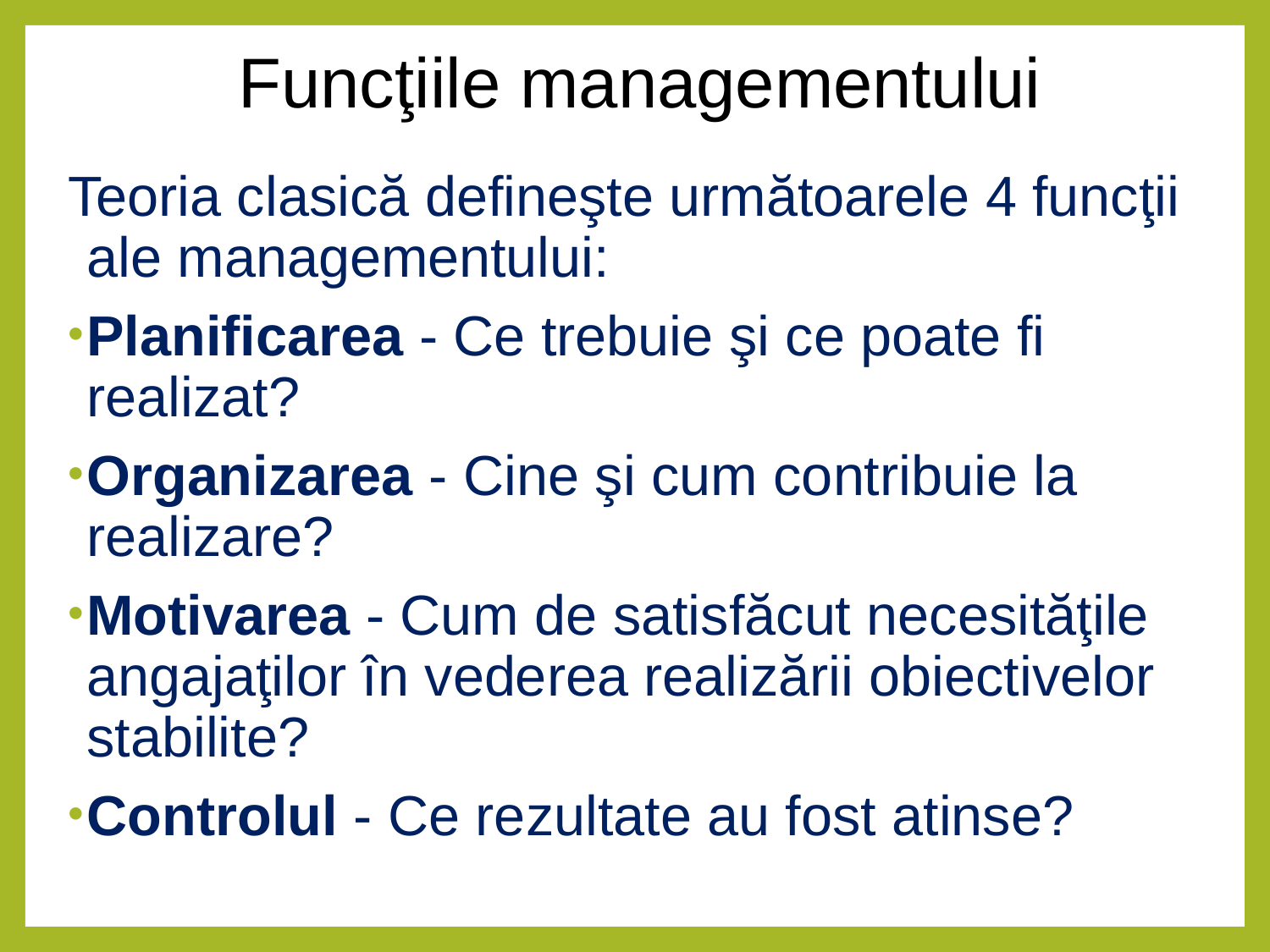

# Funcţiile managementului
Teoria clasică defineşte următoarele 4 funcţii ale managementului:
Planificarea - Ce trebuie şi ce poate fi realizat?
Organizarea - Cine şi cum contribuie la realizare?
Motivarea - Cum de satisfăcut necesităţile angajaţilor în vederea realizării obiectivelor stabilite?
Controlul - Ce rezultate au fost atinse?